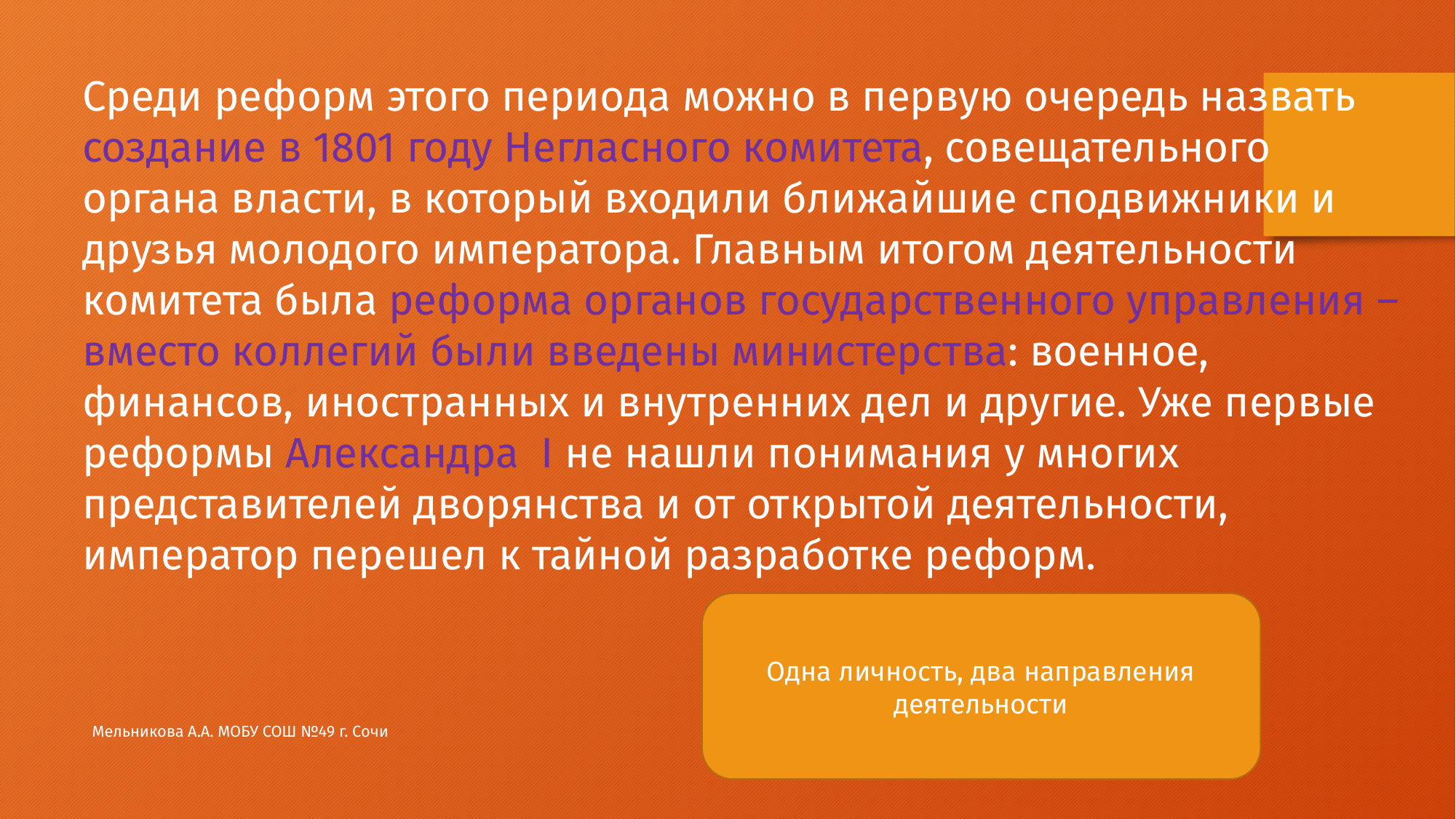

Среди реформ этого периода можно в первую очередь назвать создание в 1801 году Негласного комитета, совещательного органа власти, в который входили ближайшие сподвижники и друзья молодого императора. Главным итогом деятельности комитета была реформа органов государственного управления – вместо коллегий были введены министерства: военное, финансов, иностранных и внутренних дел и другие. Уже первые реформы Александра  I не нашли понимания у многих представителей дворянства и от открытой деятельности, император перешел к тайной разработке реформ.
Одна личность, два направления деятельности
Мельникова А.А. МОБУ СОШ №49 г. Сочи